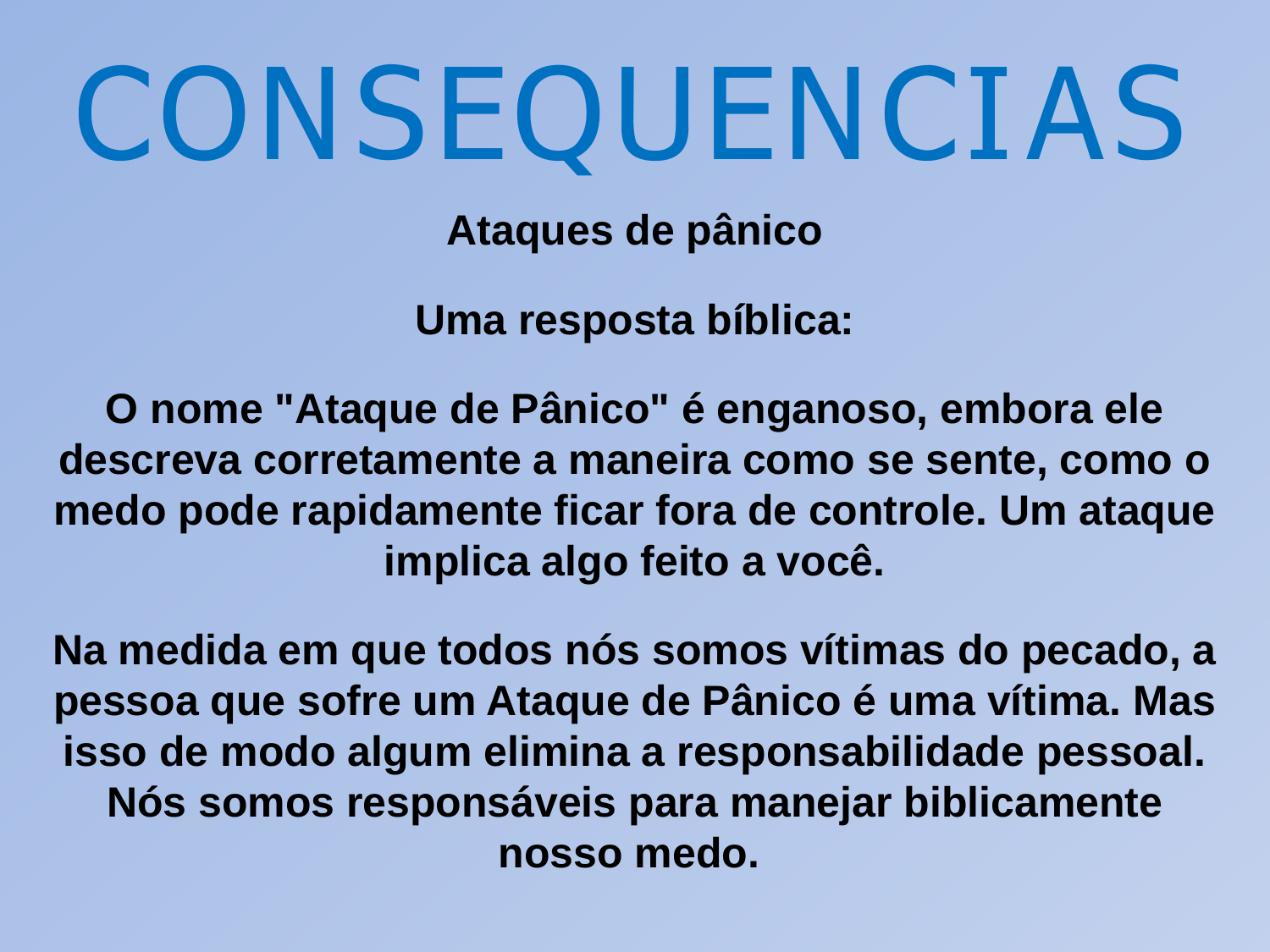

CONSEQUENCIAS

Ataques de pânico

Uma resposta bíblica:

O nome "Ataque de Pânico" é enganoso, embora ele descreva corretamente a maneira como se sente, como o medo pode rapidamente ficar fora de controle. Um ataque implica algo feito a você.

Na medida em que todos nós somos vítimas do pecado, a pessoa que sofre um Ataque de Pânico é uma vítima. Mas isso de modo algum elimina a responsabilidade pessoal.
Nós somos responsáveis ​​para manejar biblicamente nosso medo.